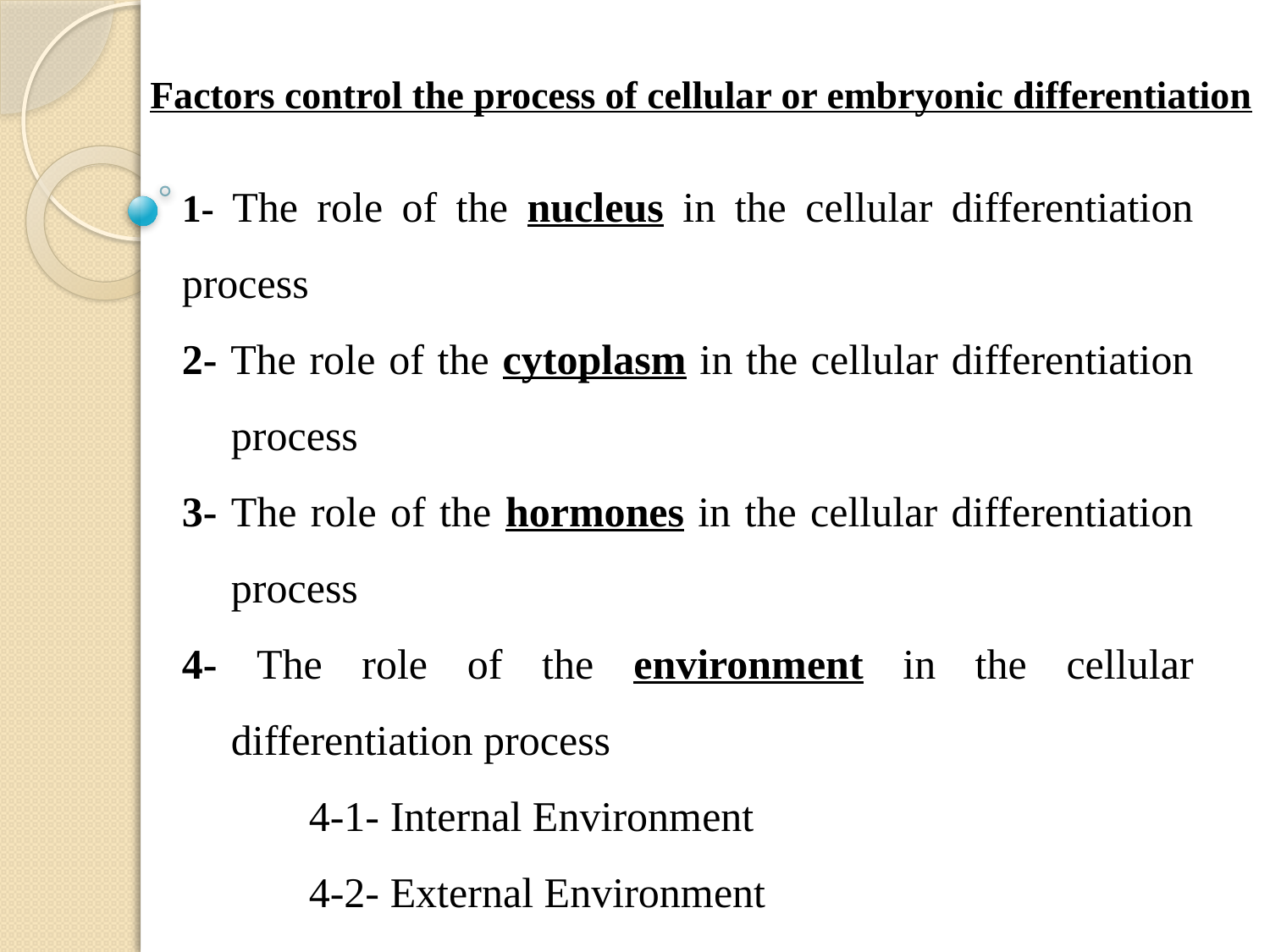

Factors control the process of cellular or embryonic differentiation
1- The role of the nucleus in the cellular differentiation process
2- The role of the cytoplasm in the cellular differentiation process
3- The role of the hormones in the cellular differentiation process
4- The role of the environment in the cellular differentiation process
	4-1- Internal Environment
	4-2- External Environment